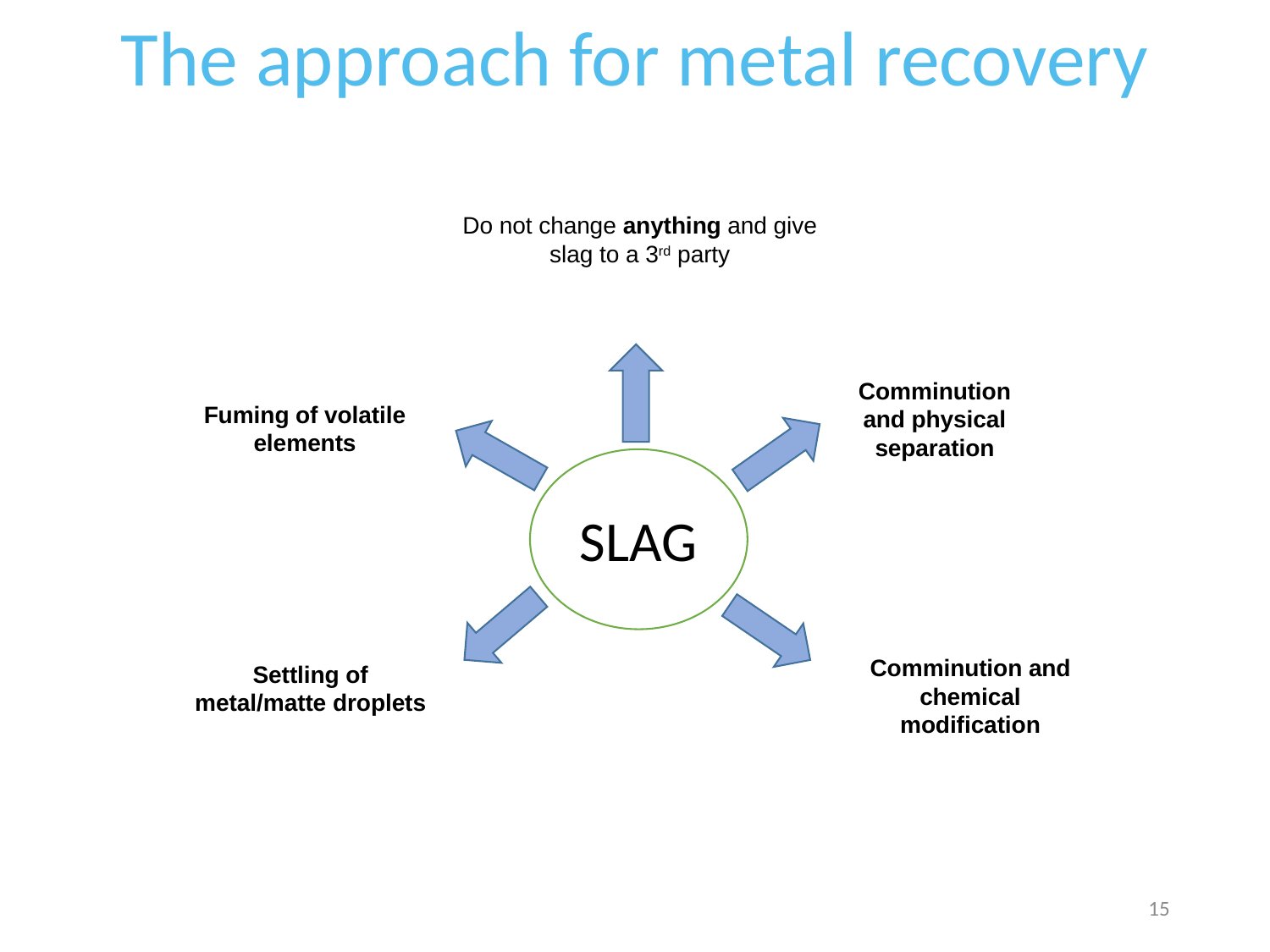

# The approach for metal recovery
Do not change anything and give slag to a 3rd party

Comminution and physical separation
Fuming of volatile elements

SLAG

Comminution and chemical modification
Settling of metal/matte droplets
15